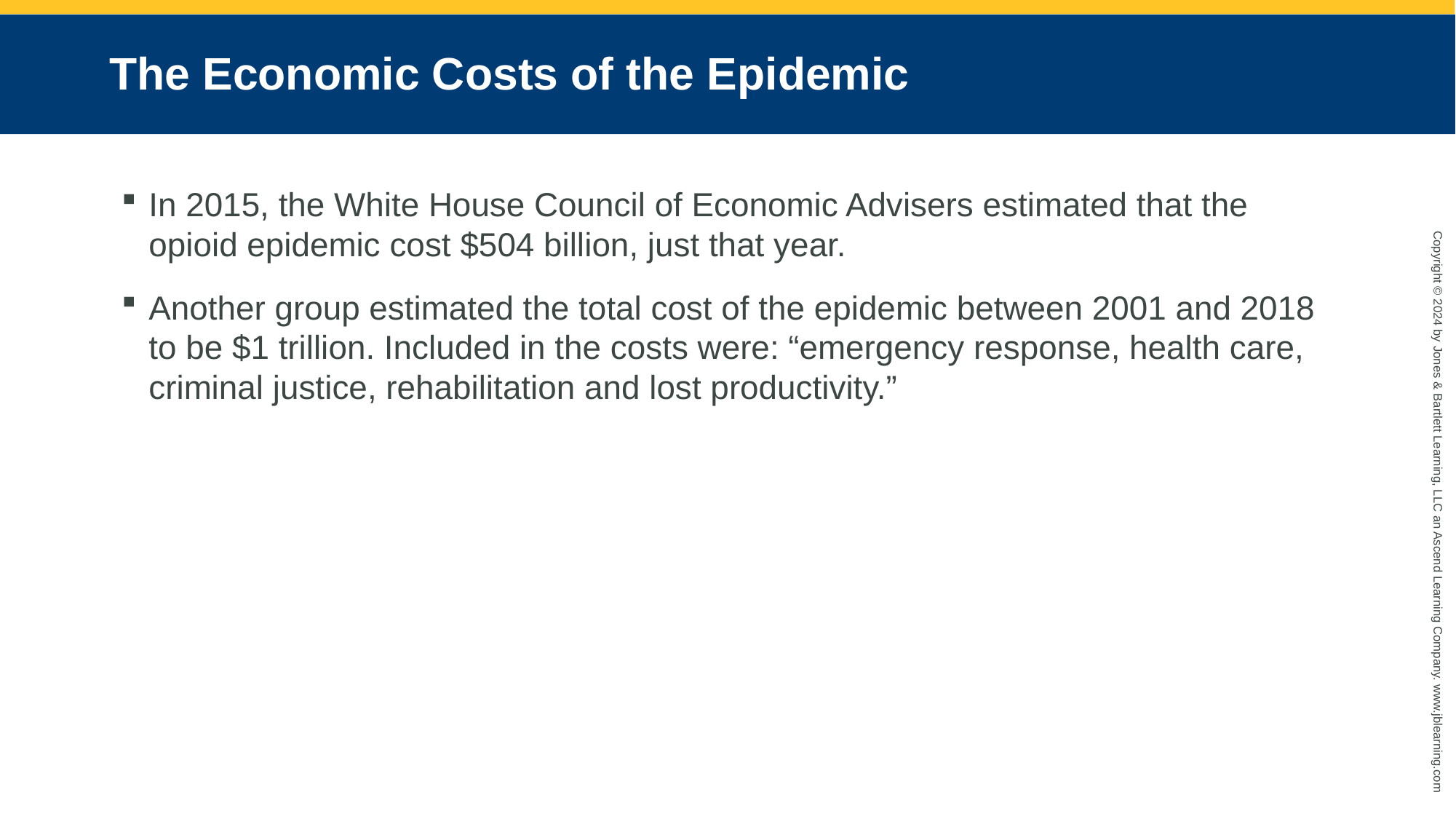

# The Economic Costs of the Epidemic
In 2015, the White House Council of Economic Advisers estimated that the opioid epidemic cost $504 billion, just that year.
Another group estimated the total cost of the epidemic between 2001 and 2018 to be $1 trillion. Included in the costs were: “emergency response, health care, criminal justice, rehabilitation and lost productivity.”